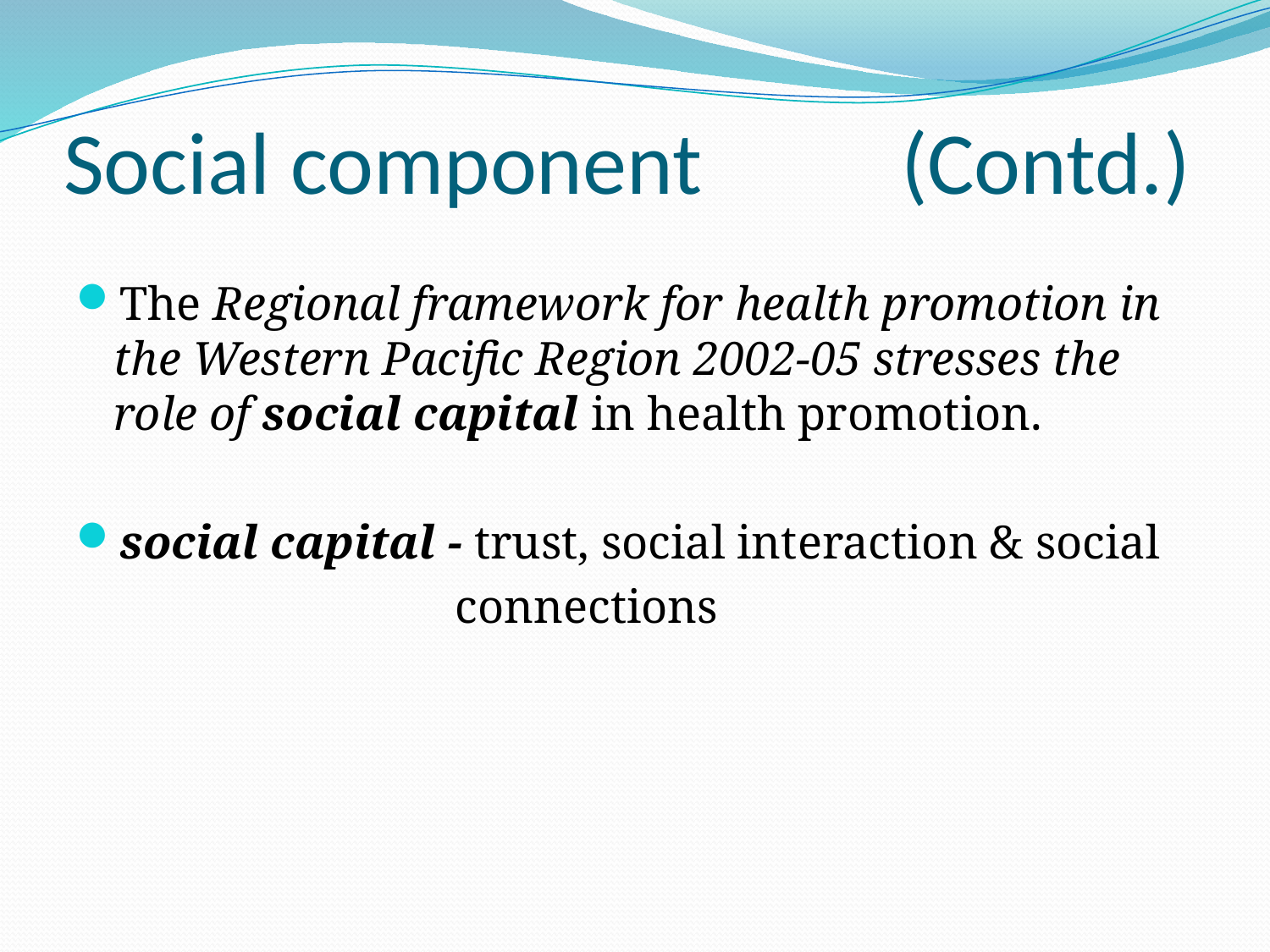

# Social component          (Contd.)
The Regional framework for health promotion in the Western Pacific Region 2002-05 stresses the role of social capital in health promotion.

social capital - trust, social interaction & social
                                connections